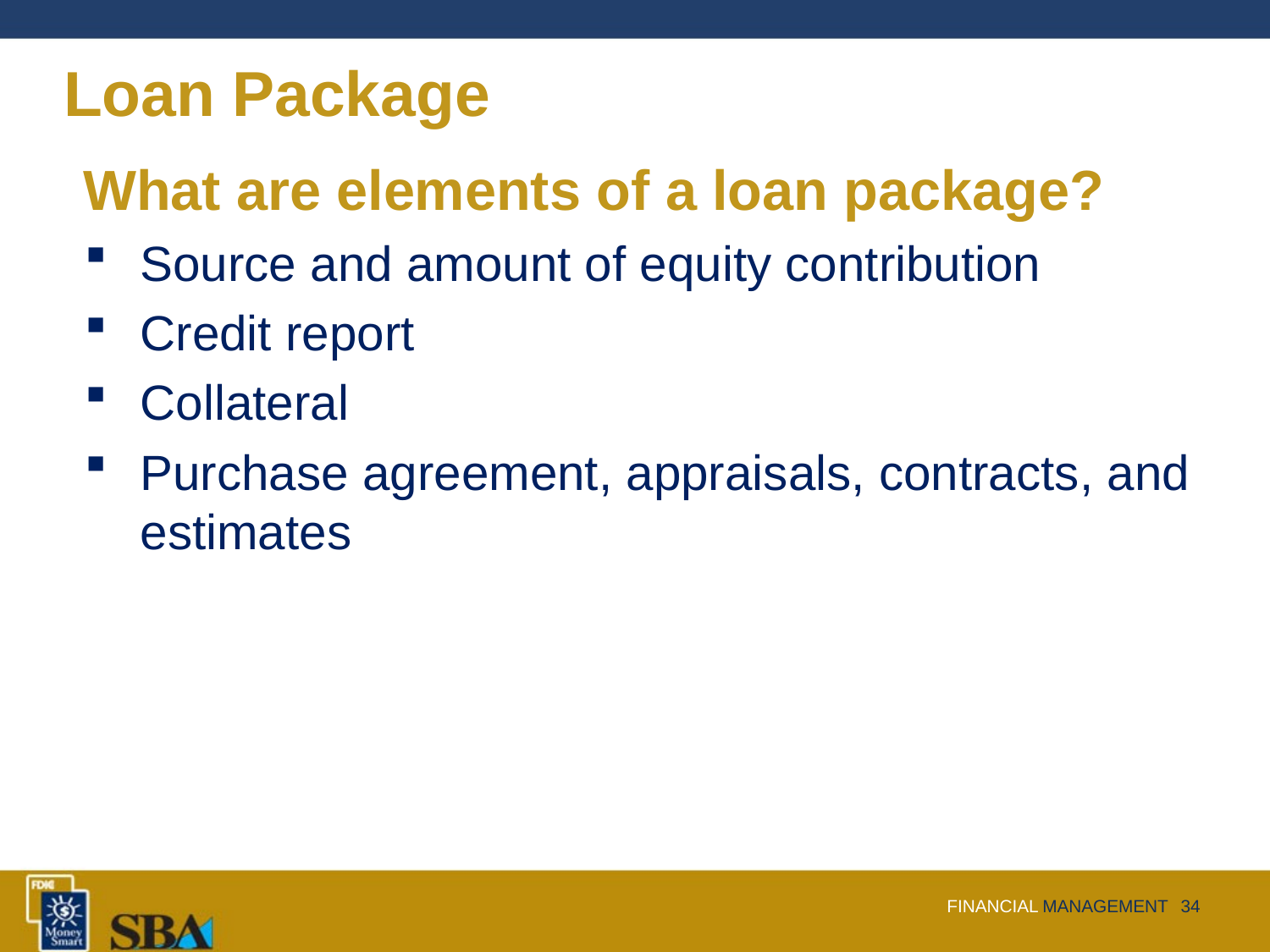

# Loan Package
What are elements of a loan package?
Source and amount of equity contribution
Credit report
Collateral
Purchase agreement, appraisals, contracts, and estimates